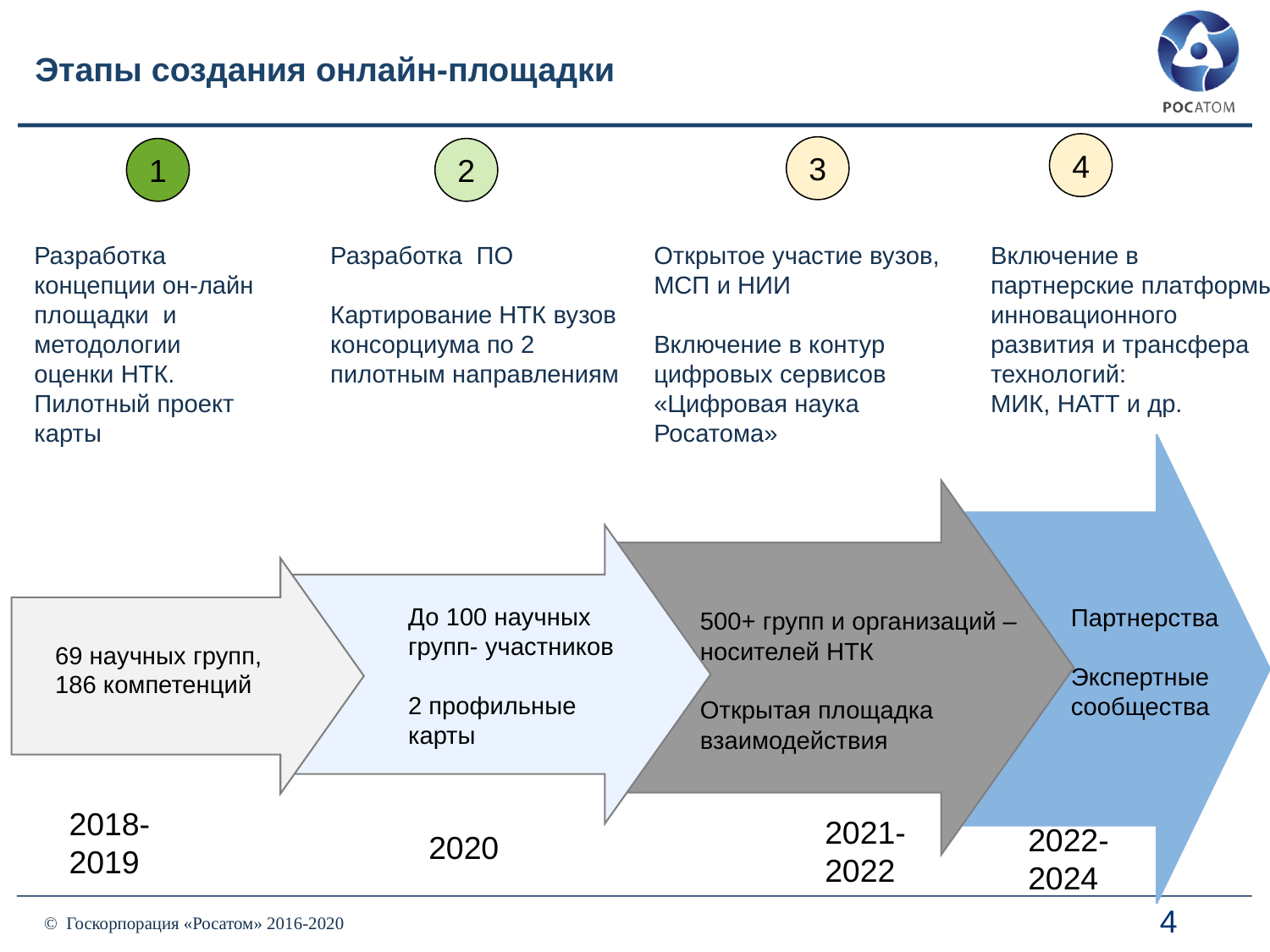

# Этапы создания онлайн-площадки
4

3
1
2
Разработка концепции он-лайн площадки  и методологии оценки НТК.
Пилотный проект  карты
Разработка  ПО

Картирование НТК вузов консорциума по 2 пилотным направлениям
Открытое участие вузов, МСП и НИИ

Включение в контур цифровых сервисов «Цифровая наука Росатома»
Включение в партнерские платформы инновационного развития и трансфера технологий:
МИК, НАТТ и др.

Партнерства

Экспертные сообщества
До 100 научных групп- участников

2 профильные карты
500+ групп и организаций – носителей НТК

Открытая площадка взаимодействия

69 научных групп, 186 компетенций

2018-2019
2021-2022
2022-2024
2020
4
©  Госкорпорация «Росатом» 2016-2020